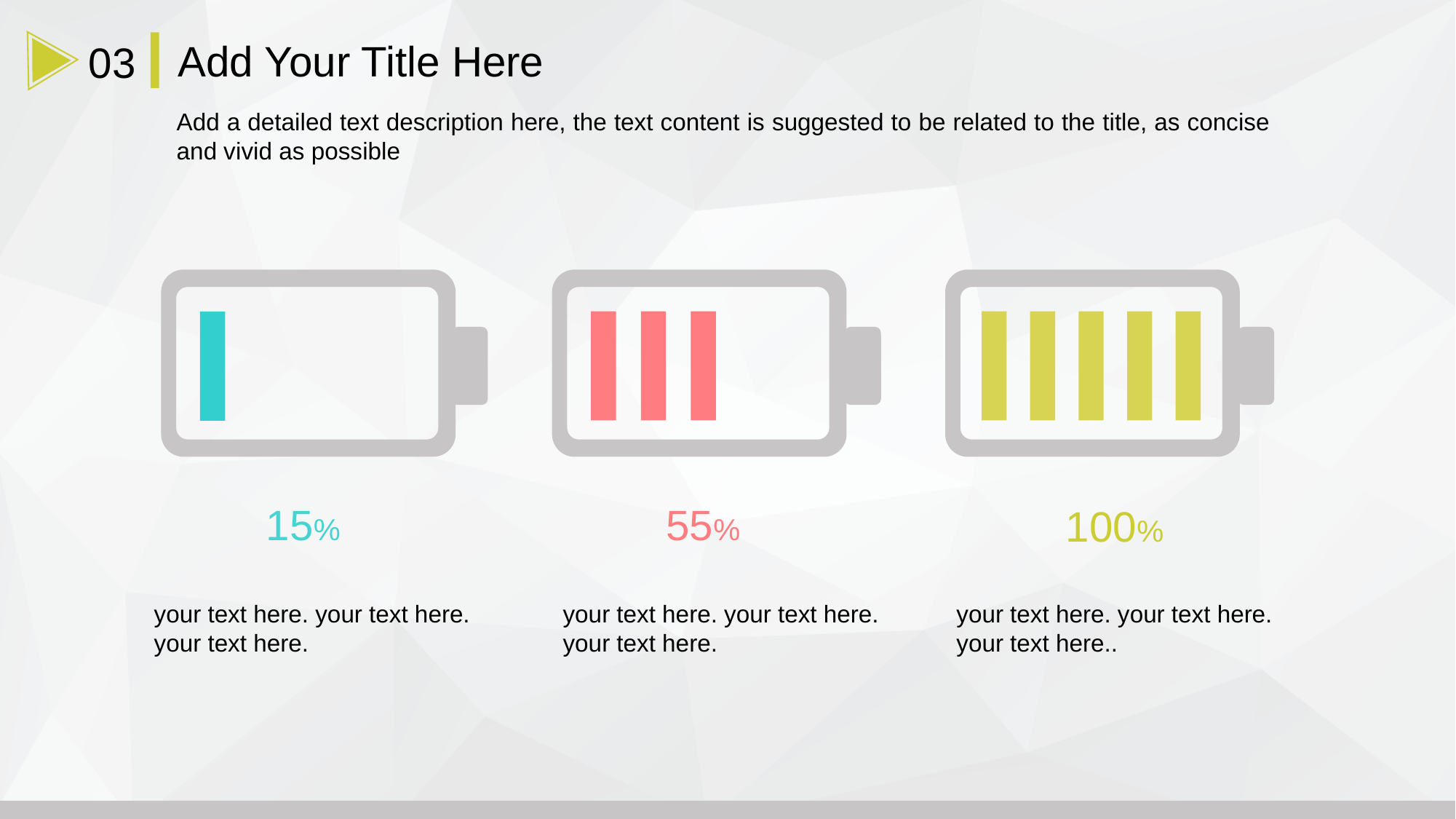

Add Your Title Here
03

Add a detailed text description here, the text content is suggested to be related to the title, as concise and vivid as possible

15%
55%
100%
your text here. your text here.
your text here.
your text here. your text here.
your text here.
your text here. your text here.
your text here..